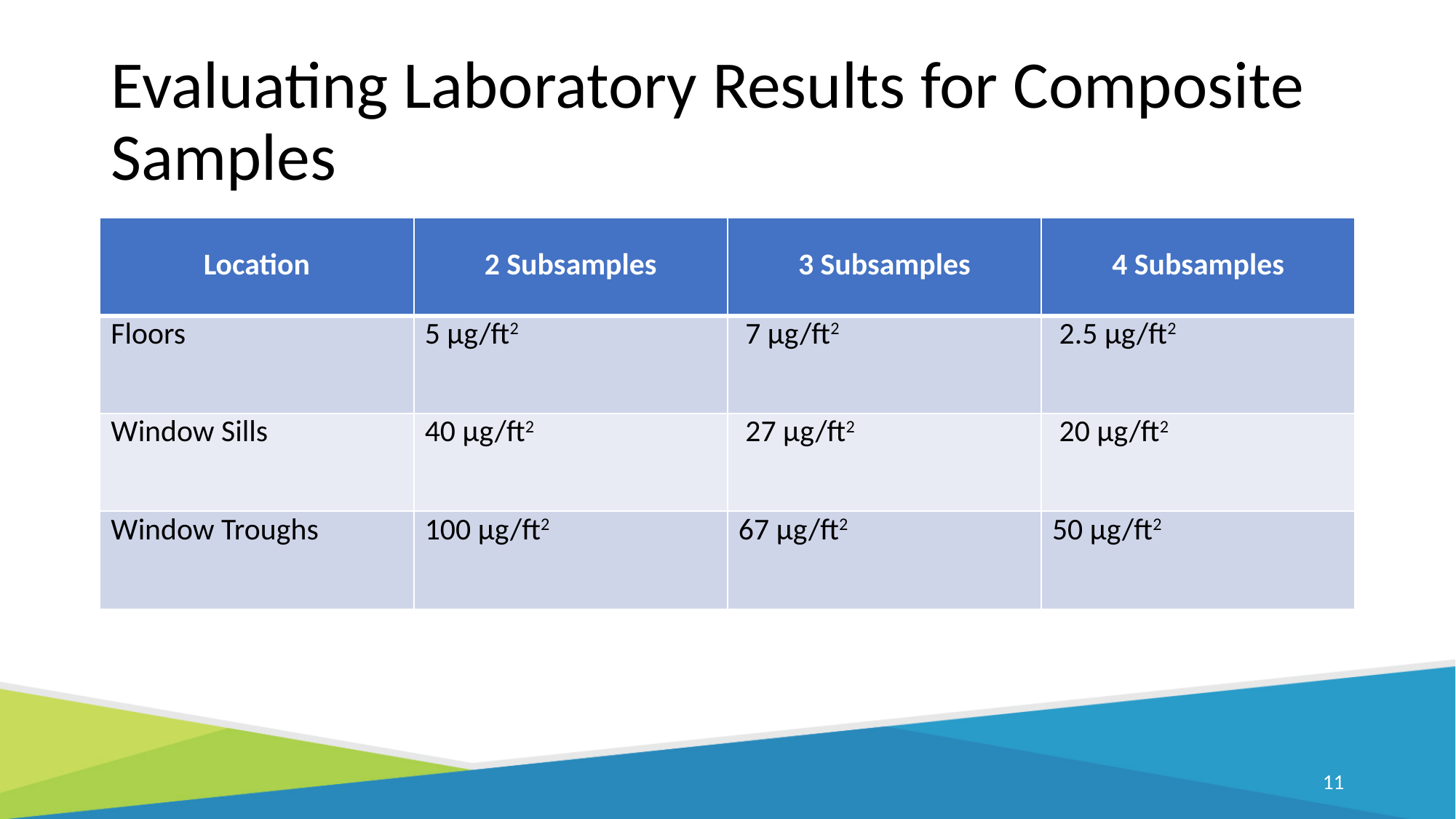

# Evaluating Laboratory Results for Composite Samples
| Location | 2 Subsamples | 3 Subsamples | 4 Subsamples |
| --- | --- | --- | --- |
| Floors | 5 µg/ft2 | 7 µg/ft2 | 2.5 µg/ft2 |
| Window Sills | 40 µg/ft2 | 27 µg/ft2 | 20 µg/ft2 |
| Window Troughs | 100 µg/ft2 | 67 µg/ft2 | 50 µg/ft2 |
11